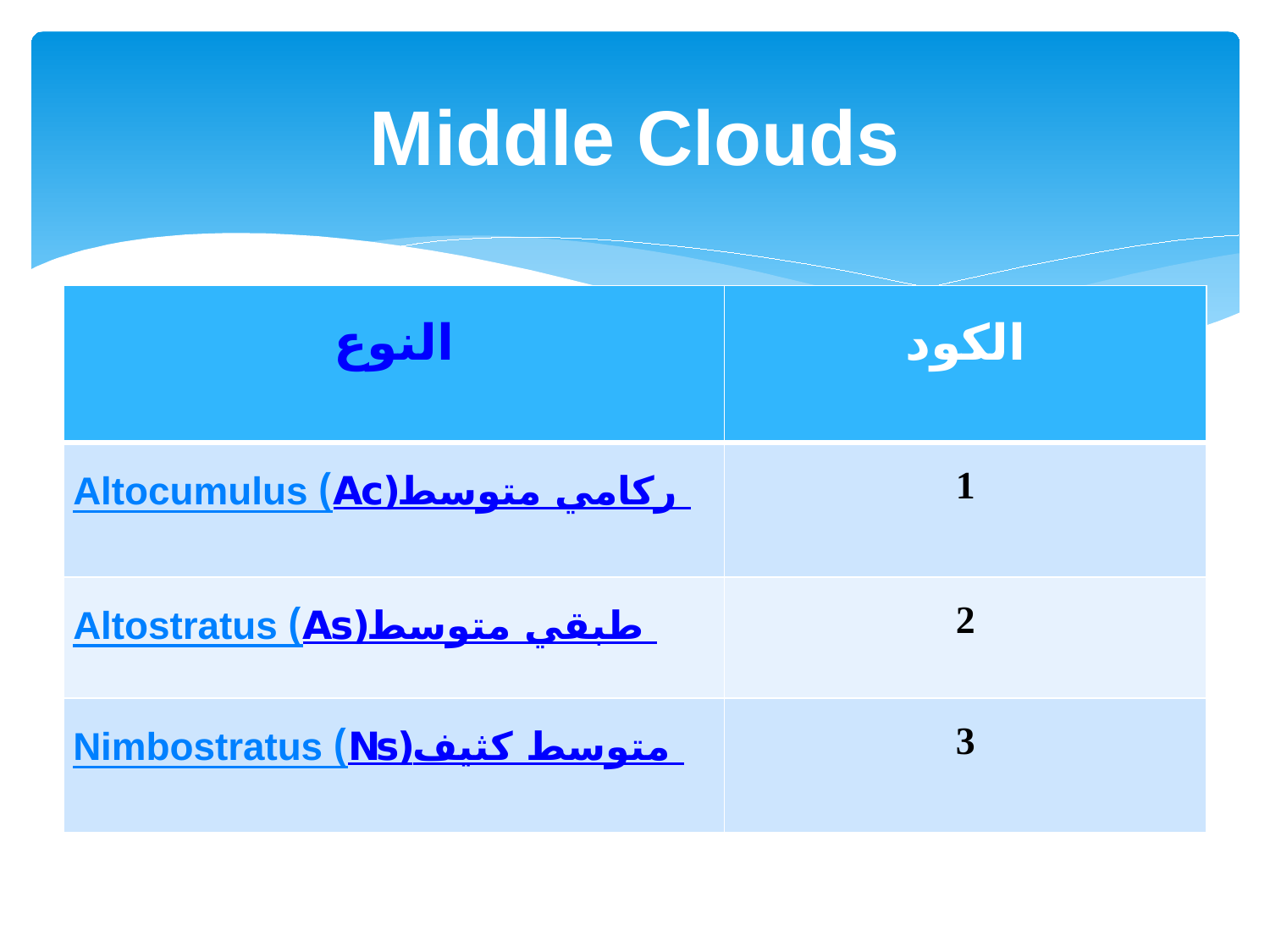

# Middle Clouds
| النوع | الكود |
| --- | --- |
| Altocumulus (Ac)ركامي متوسط | 1 |
| Altostratus (As)طبقي متوسط | 2 |
| Nimbostratus (Ns)متوسط كثيف | 3 |